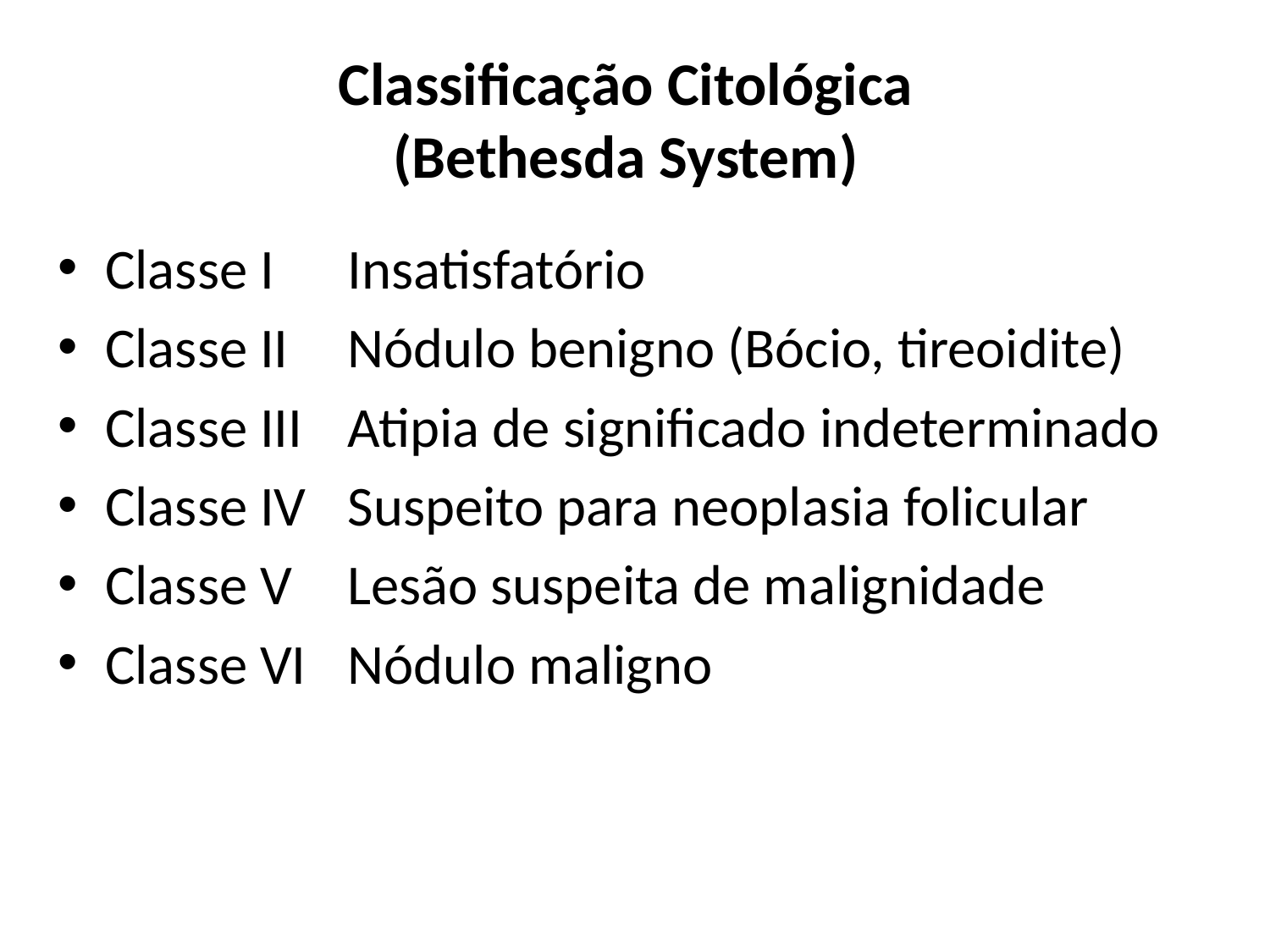

# Classificação Citológica (Bethesda System)
Classe I
Classe II
Classe III
Classe IV
Classe V
Classe VI
Insatisfatório
Nódulo benigno (Bócio, tireoidite)
Atipia de significado indeterminado
Suspeito para neoplasia folicular
Lesão suspeita de malignidade
Nódulo maligno